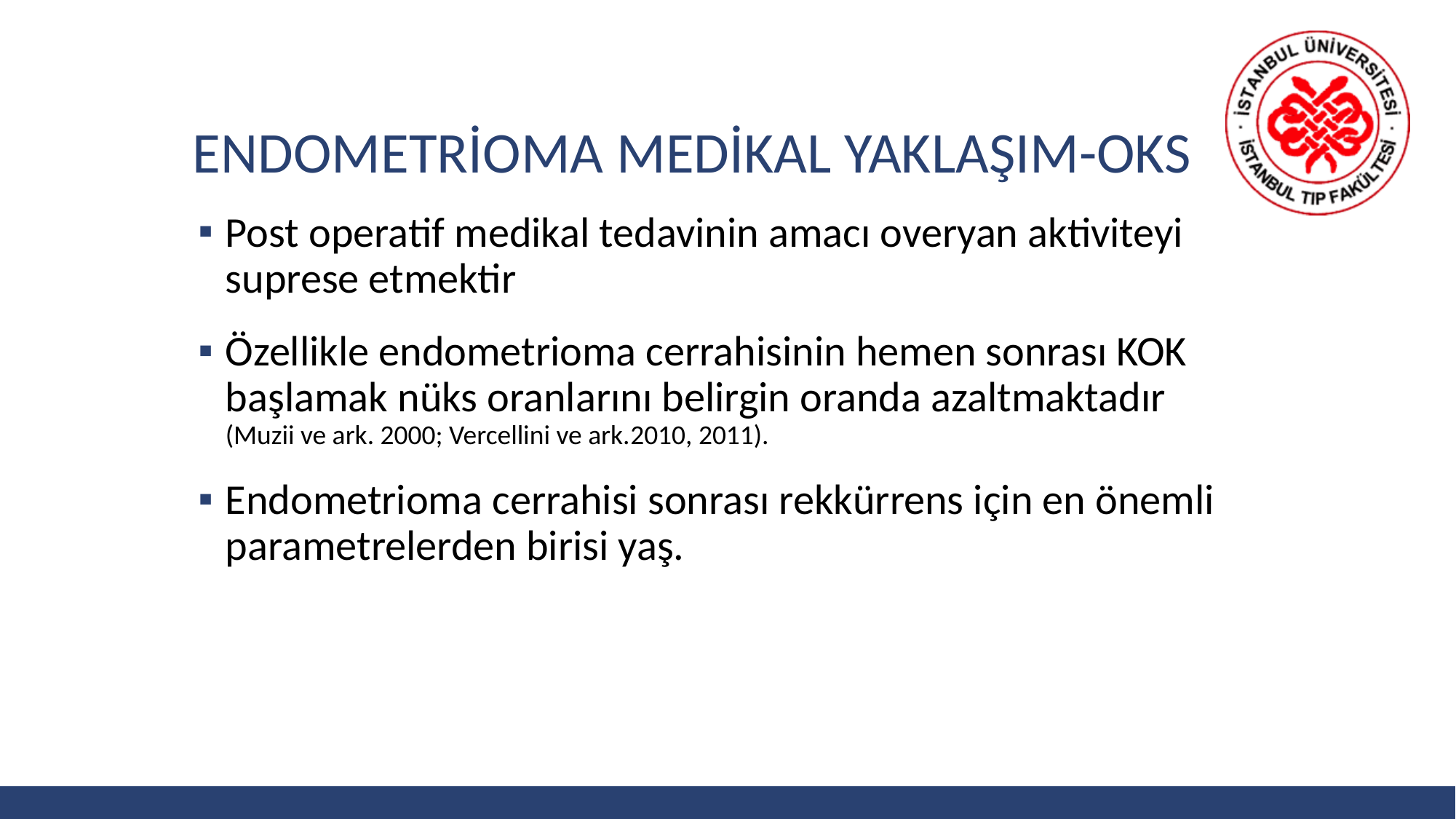

# Endometrİoma medİkal YaklaşIm-OKS
Post operatif medikal tedavinin amacı overyan aktiviteyi suprese etmektir
Özellikle endometrioma cerrahisinin hemen sonrası KOK başlamak nüks oranlarını belirgin oranda azaltmaktadır     (Muzii ve ark. 2000; Vercellini ve ark.2010, 2011).
Endometrioma cerrahisi sonrası rekkürrens için en önemli parametrelerden birisi yaş.